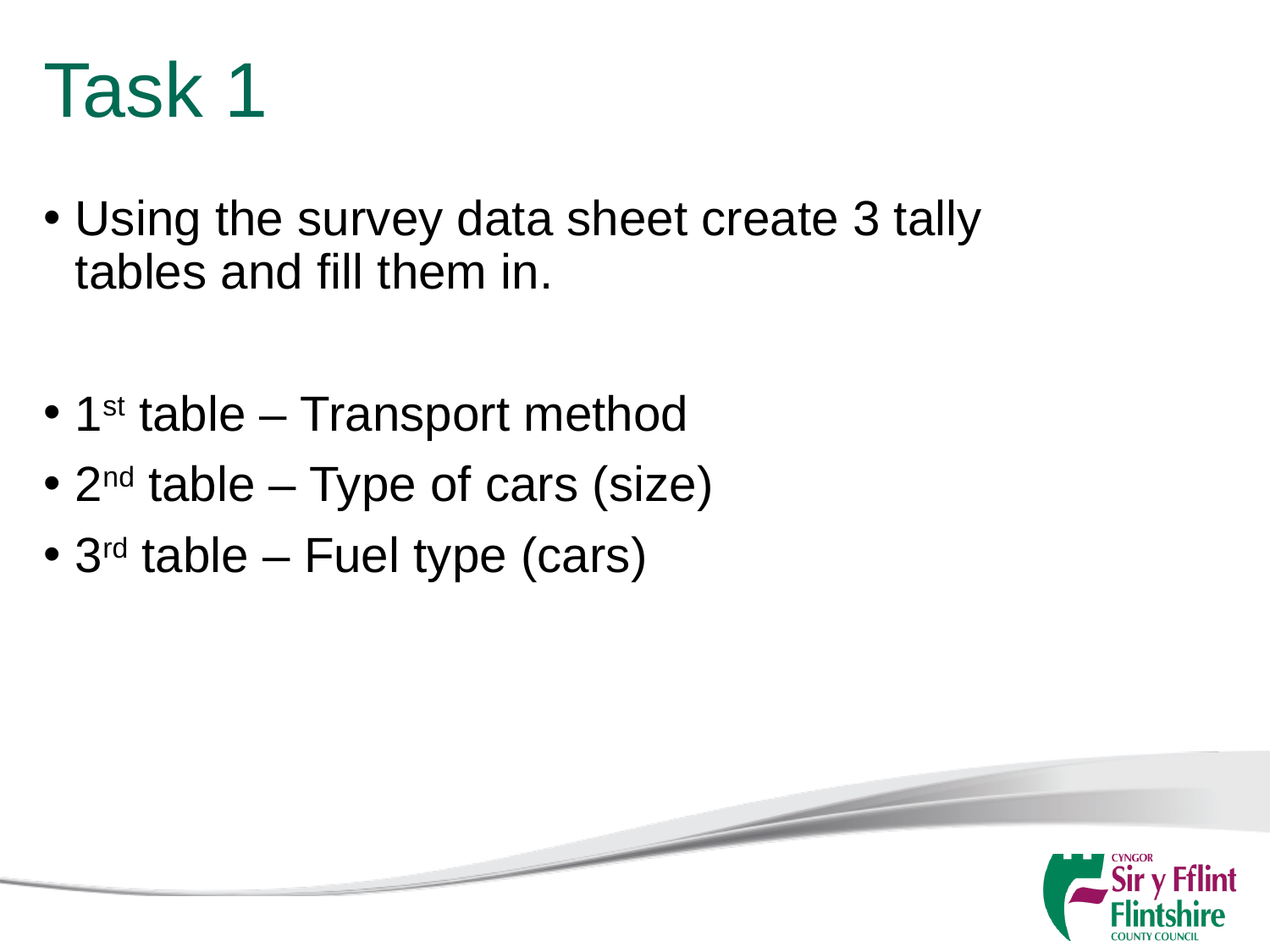

# Task 1
Using the survey data sheet create 3 tally tables and fill them in.

1st table – Transport method
2nd table – Type of cars (size)
3rd table – Fuel type (cars)